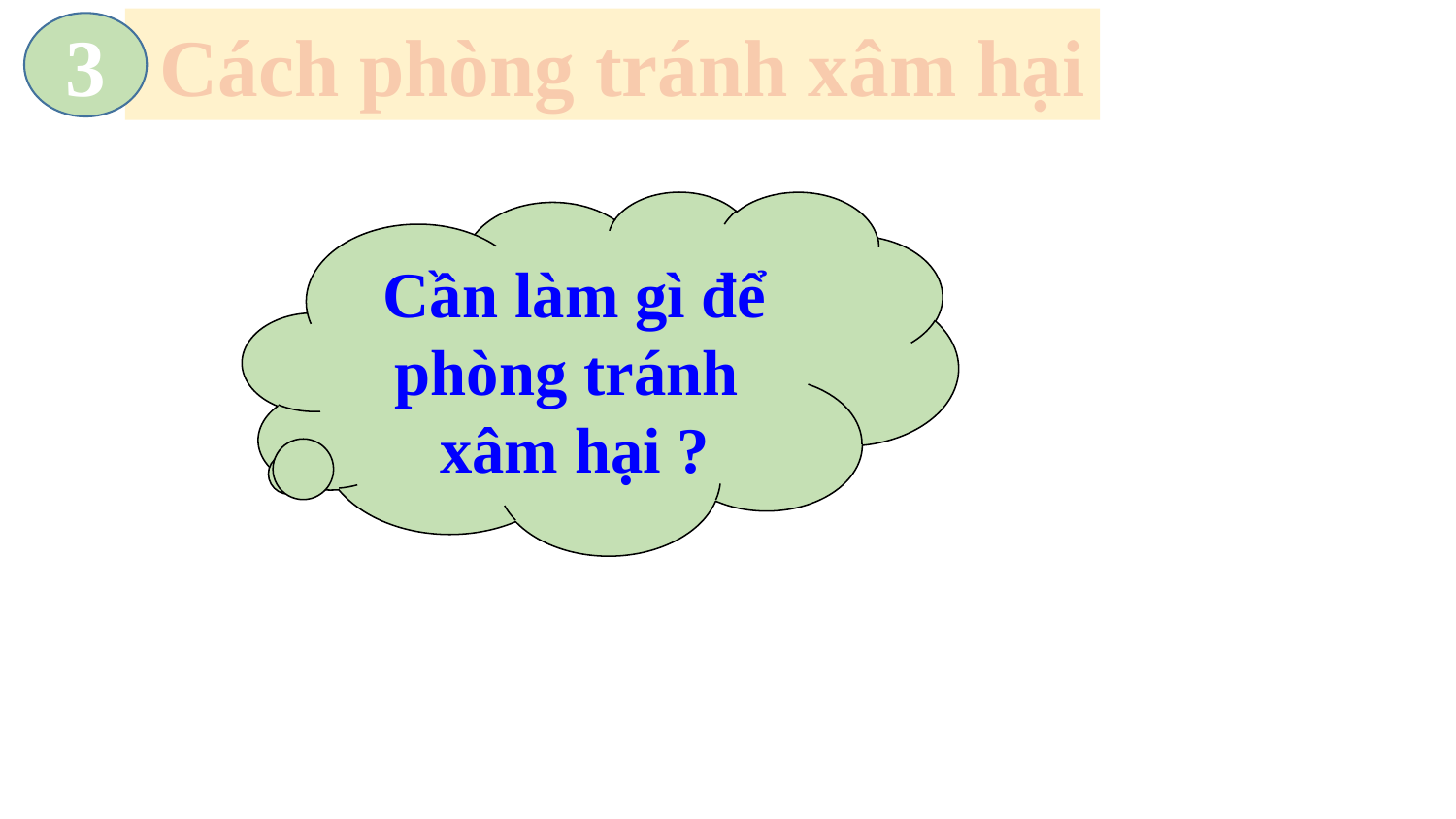

Cách phòng tránh xâm hại
3
Cần làm gì để phòng tránh  xâm hại ?